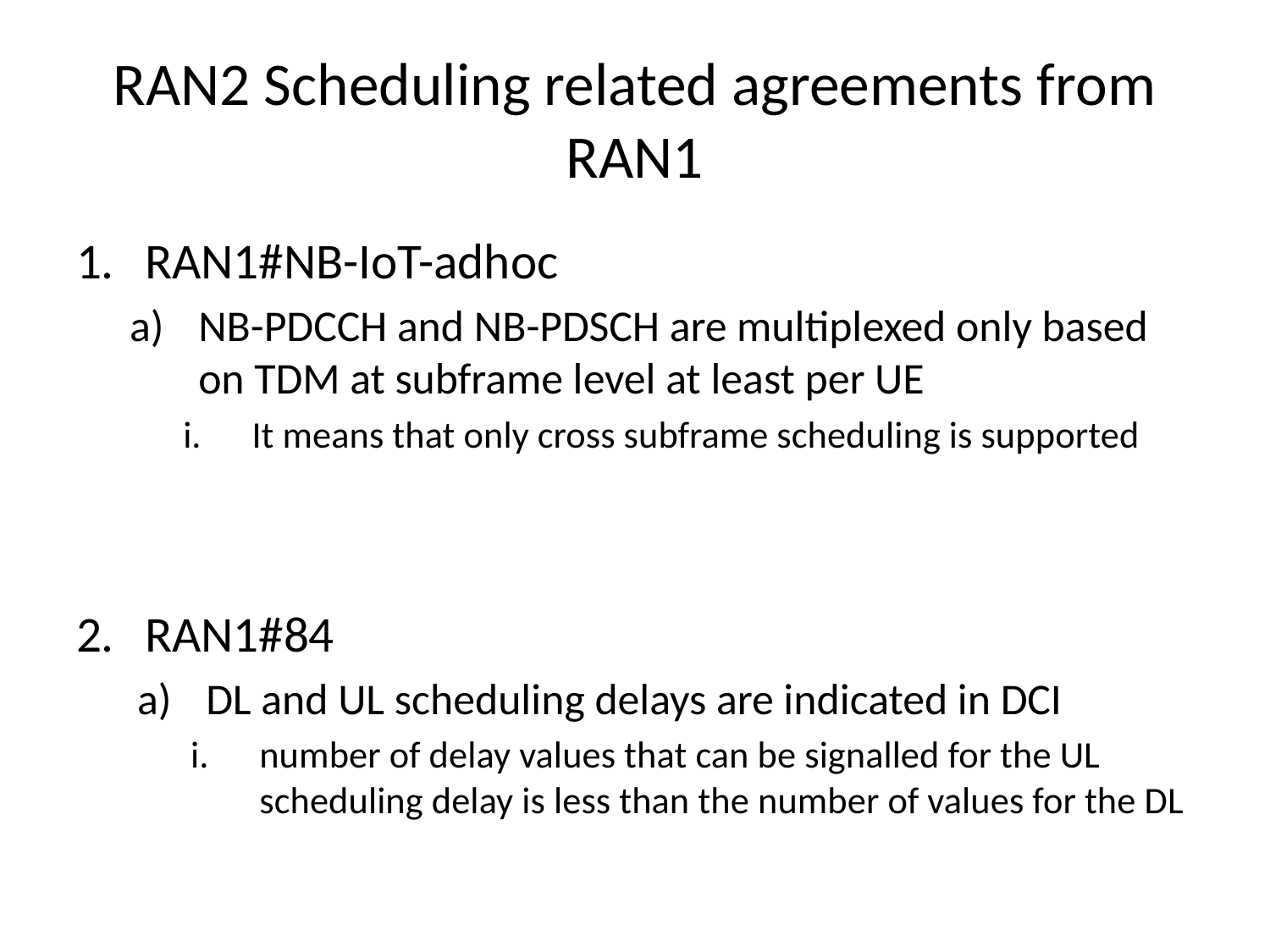

# RAN2 Scheduling related agreements from RAN1
RAN1#NB-IoT-adhoc
NB-PDCCH and NB-PDSCH are multiplexed only based on TDM at subframe level at least per UE
It means that only cross subframe scheduling is supported

RAN1#84
DL and UL scheduling delays are indicated in DCI
number of delay values that can be signalled for the UL scheduling delay is less than the number of values for the DL